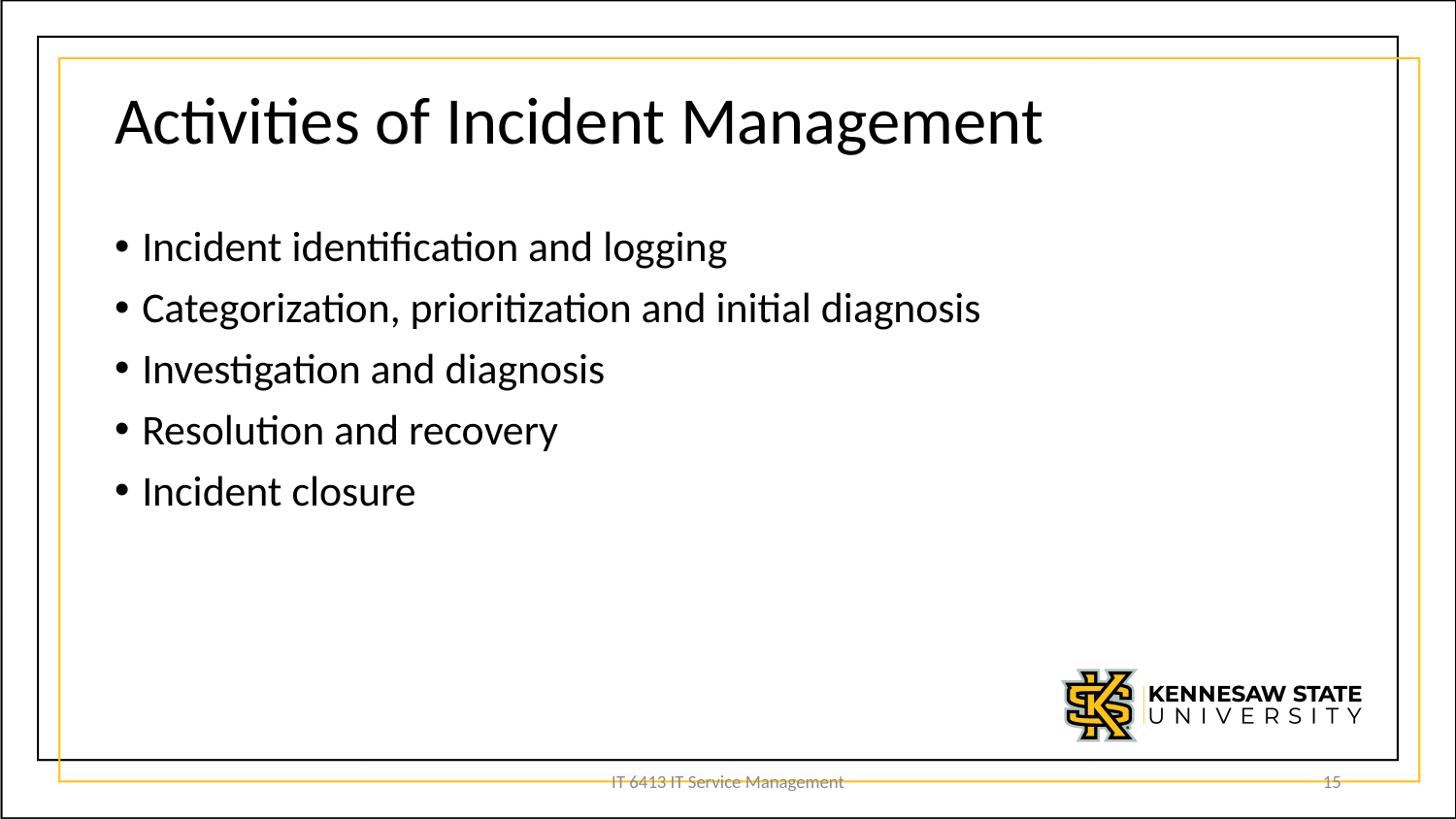

# Activities of Incident Management
Incident identification and logging
Categorization, prioritization and initial diagnosis
Investigation and diagnosis
Resolution and recovery
Incident closure
IT 6413 IT Service Management
15